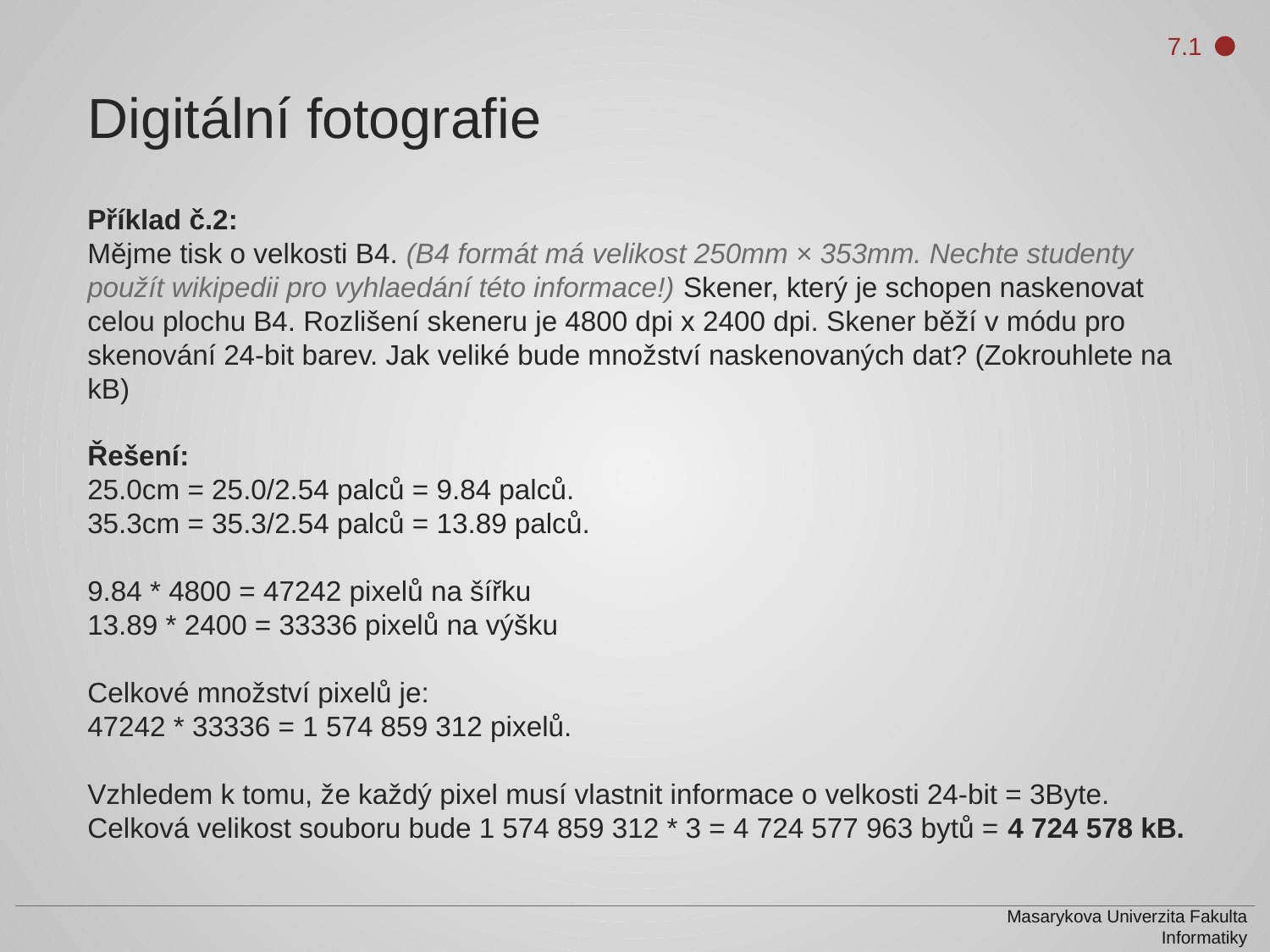

7.1

Digitální fotografie
Příklad č.2:
Mějme tisk o velkosti B4. (B4 formát má velikost 250mm × 353mm. Nechte studenty použít wikipedii pro vyhlaedání této informace!) Skener, který je schopen naskenovat celou plochu B4. Rozlišení skeneru je 4800 dpi x 2400 dpi. Skener běží v módu pro skenování 24-bit barev. Jak veliké bude množství naskenovaných dat? (Zokrouhlete na kB)

Řešení:
25.0cm = 25.0/2.54 palců = 9.84 palců.
35.3cm = 35.3/2.54 palců = 13.89 palců.
9.84 * 4800 = 47242 pixelů na šířku
13.89 * 2400 = 33336 pixelů na výšku

Celkové množství pixelů je:
47242 * 33336 = 1 574 859 312 pixelů.
Vzhledem k tomu, že každý pixel musí vlastnit informace o velkosti 24-bit = 3Byte. Celková velikost souboru bude 1 574 859 312 * 3 = 4 724 577 963 bytů = 4 724 578 kB.

Masarykova Univerzita Fakulta Informatiky